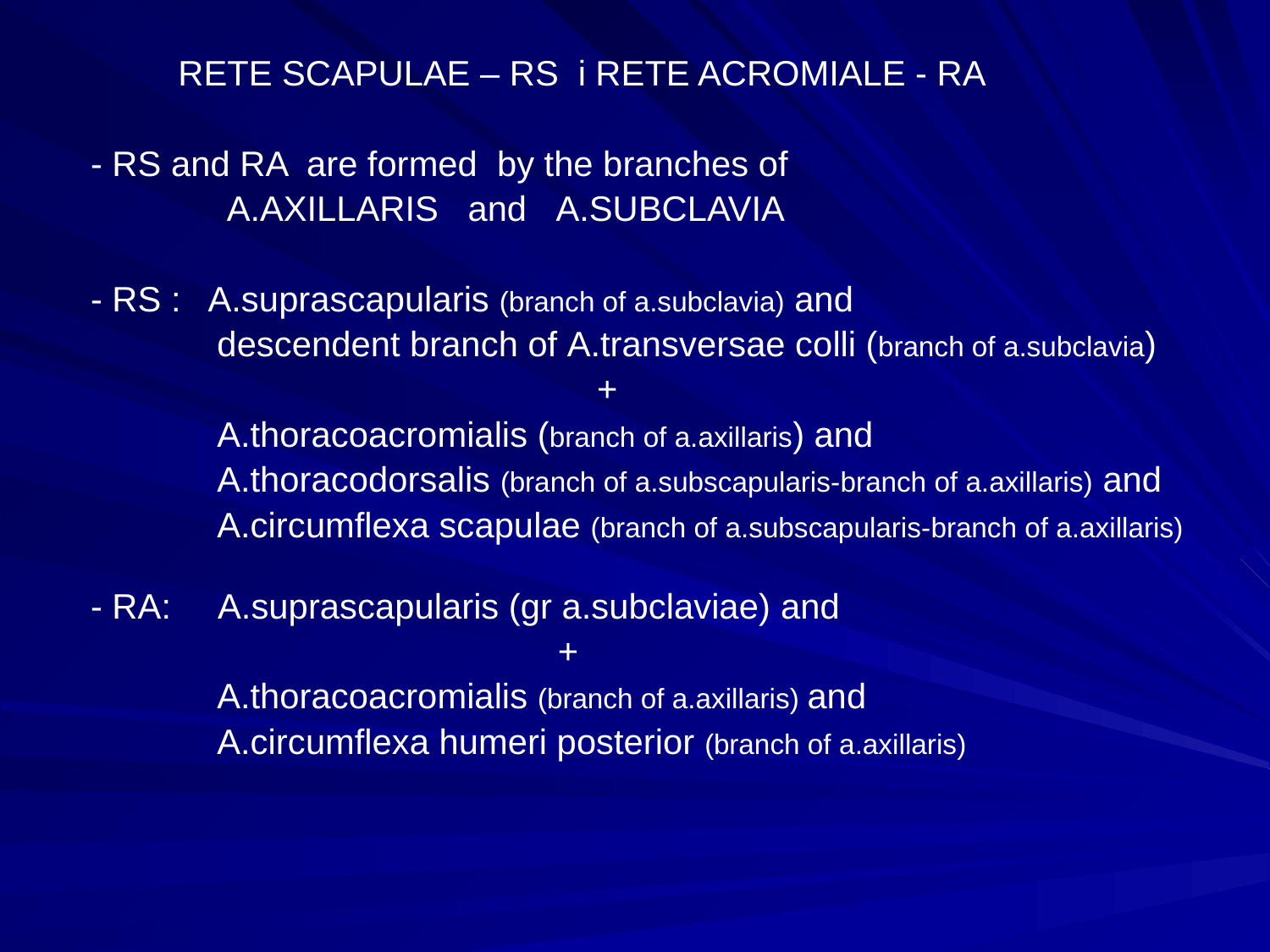

RETE SCAPULAE – RS  i RETE ACROMIALE - RA

        - RS and RA  are formed  by the branches of
                      A.AXILLARIS   and   A.SUBCLAVIA

        - RS :   A.suprascapularis (branch of a.subclavia) and
                     descendent branch of A.transversae colli (branch of a.subclavia)
                                                            +
                     A.thoracoacromialis (branch of a.axillaris) and
                     A.thoracodorsalis (branch of a.subscapularis-branch of a.axillaris) and
                     A.circumflexa scapulae (branch of a.subscapularis-branch of a.axillaris)

        - RA:     A.suprascapularis (gr a.subclaviae) and
                                                        +
                     A.thoracoacromialis (branch of a.axillaris) and
                     A.circumflexa humeri posterior (branch of a.axillaris)